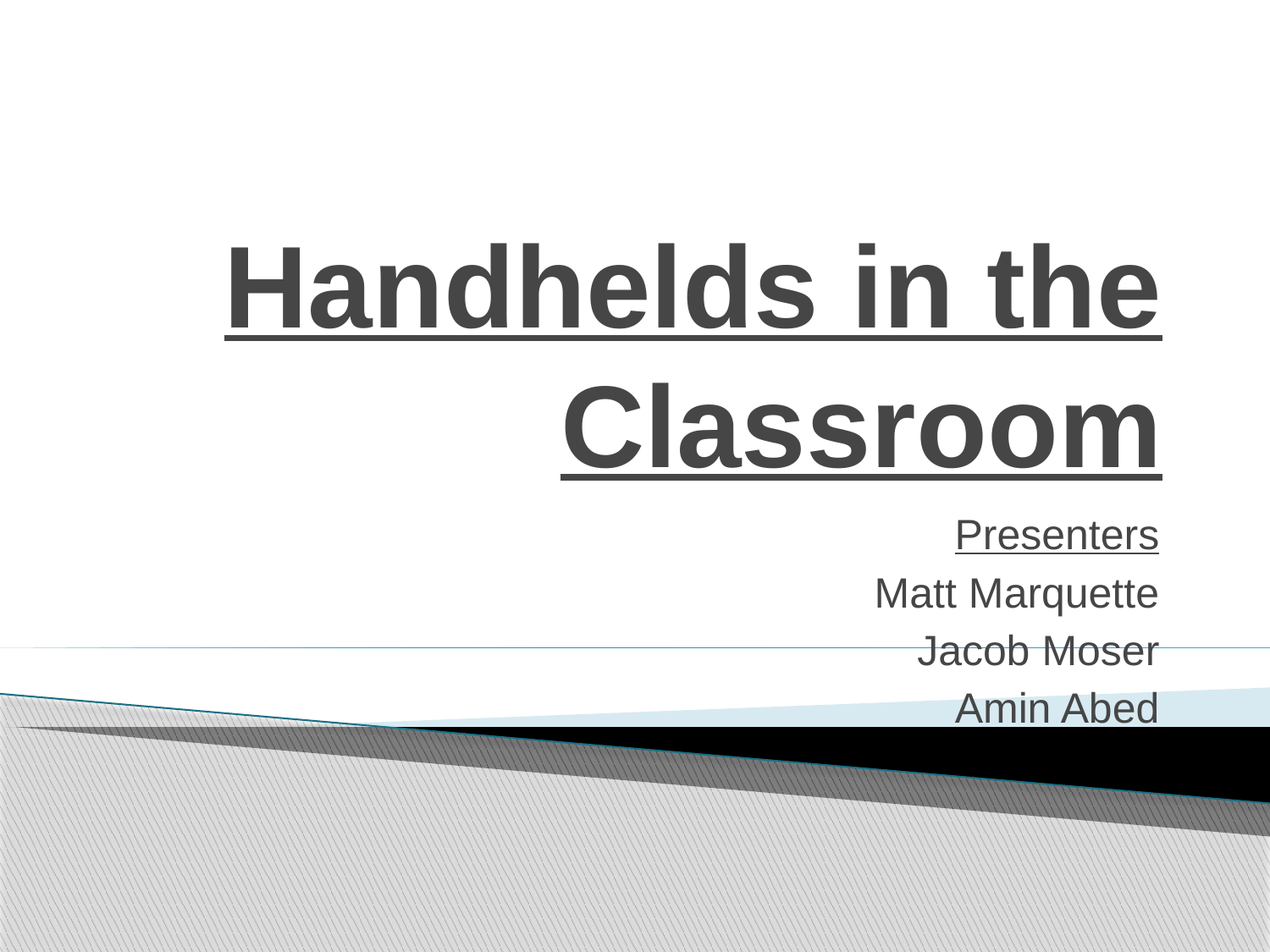

# Handhelds in the Classroom
Presenters
Matt Marquette
Jacob Moser
Amin Abed